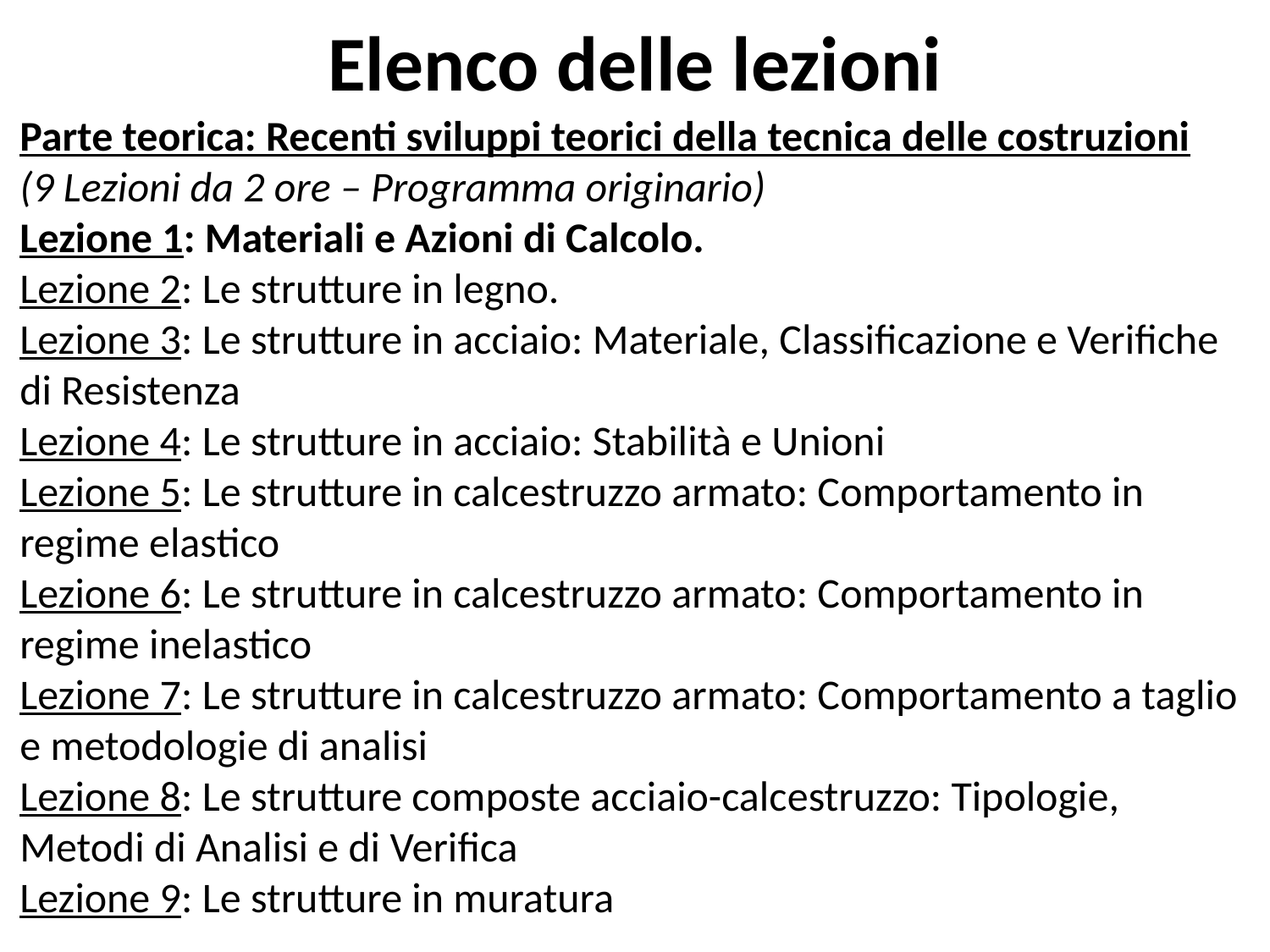

# Elenco delle lezioni
Parte teorica: Recenti sviluppi teorici della tecnica delle costruzioni
(9 Lezioni da 2 ore – Programma originario)
Lezione 1: Materiali e Azioni di Calcolo.
Lezione 2: Le strutture in legno.
Lezione 3: Le strutture in acciaio: Materiale, Classificazione e Verifiche di Resistenza
Lezione 4: Le strutture in acciaio: Stabilità e Unioni
Lezione 5: Le strutture in calcestruzzo armato: Comportamento in regime elastico
Lezione 6: Le strutture in calcestruzzo armato: Comportamento in regime inelastico
Lezione 7: Le strutture in calcestruzzo armato: Comportamento a taglio e metodologie di analisi
Lezione 8: Le strutture composte acciaio-calcestruzzo: Tipologie, Metodi di Analisi e di Verifica
Lezione 9: Le strutture in muratura